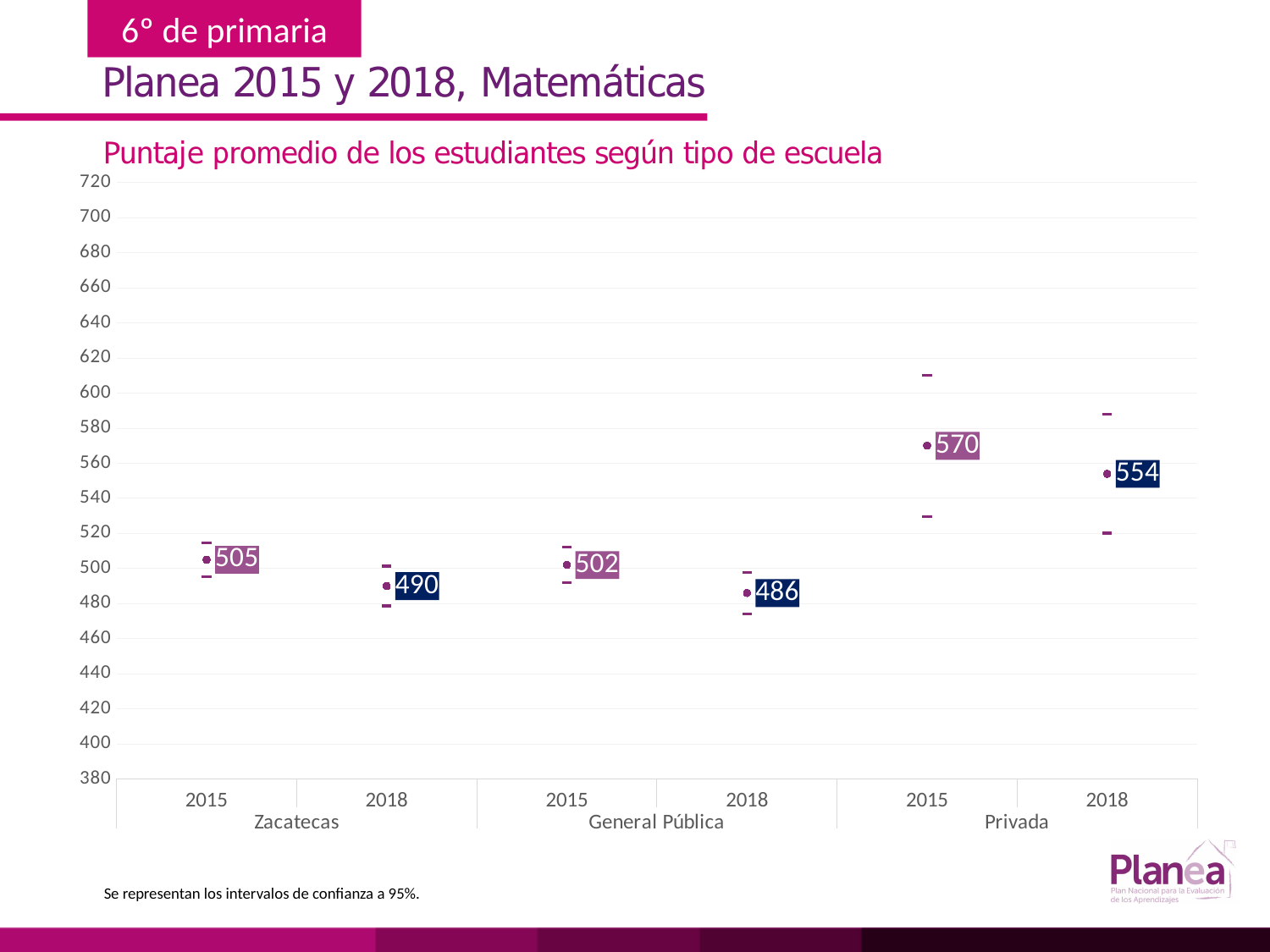

Planea 2015 y 2018, Matemáticas

Puntaje promedio de los estudiantes según tipo de escuela

### Chart

| Category |  |  |  |
|---|---|---|---|
| 2015 | 495.249 | 514.751 | 505.0 |
| 2018 | 478.657 | 501.343 | 490.0 |
| 2015 | 491.851 | 512.149 | 502.0 |
| 2018 | 474.06 | 497.94 | 486.0 |
| 2015 | 529.802 | 610.198 | 570.0 |
| 2018 | 520.17 | 587.83 | 554.0 |
Se representan los intervalos de confianza a 95%.